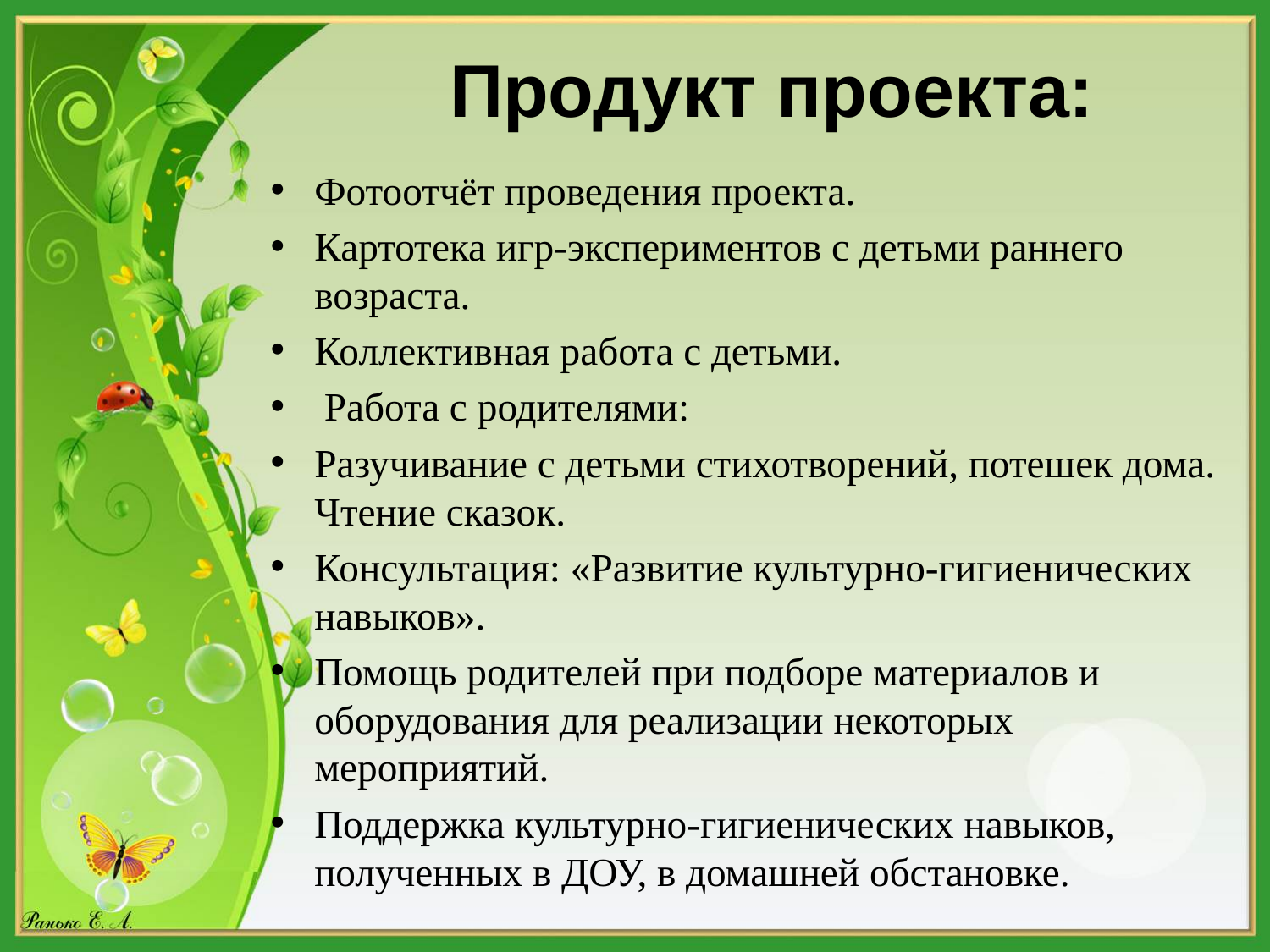

# Продукт проекта:
Фотоотчёт проведения проекта.
Картотека игр-экспериментов с детьми раннего возраста.
Коллективная работа с детьми.
 Работа с родителями:
Разучивание с детьми стихотворений, потешек дома. Чтение сказок.
Консультация: «Развитие культурно-гигиенических навыков».
Помощь родителей при подборе материалов и оборудования для реализации некоторых мероприятий.
Поддержка культурно-гигиенических навыков, полученных в ДОУ, в домашней обстановке.